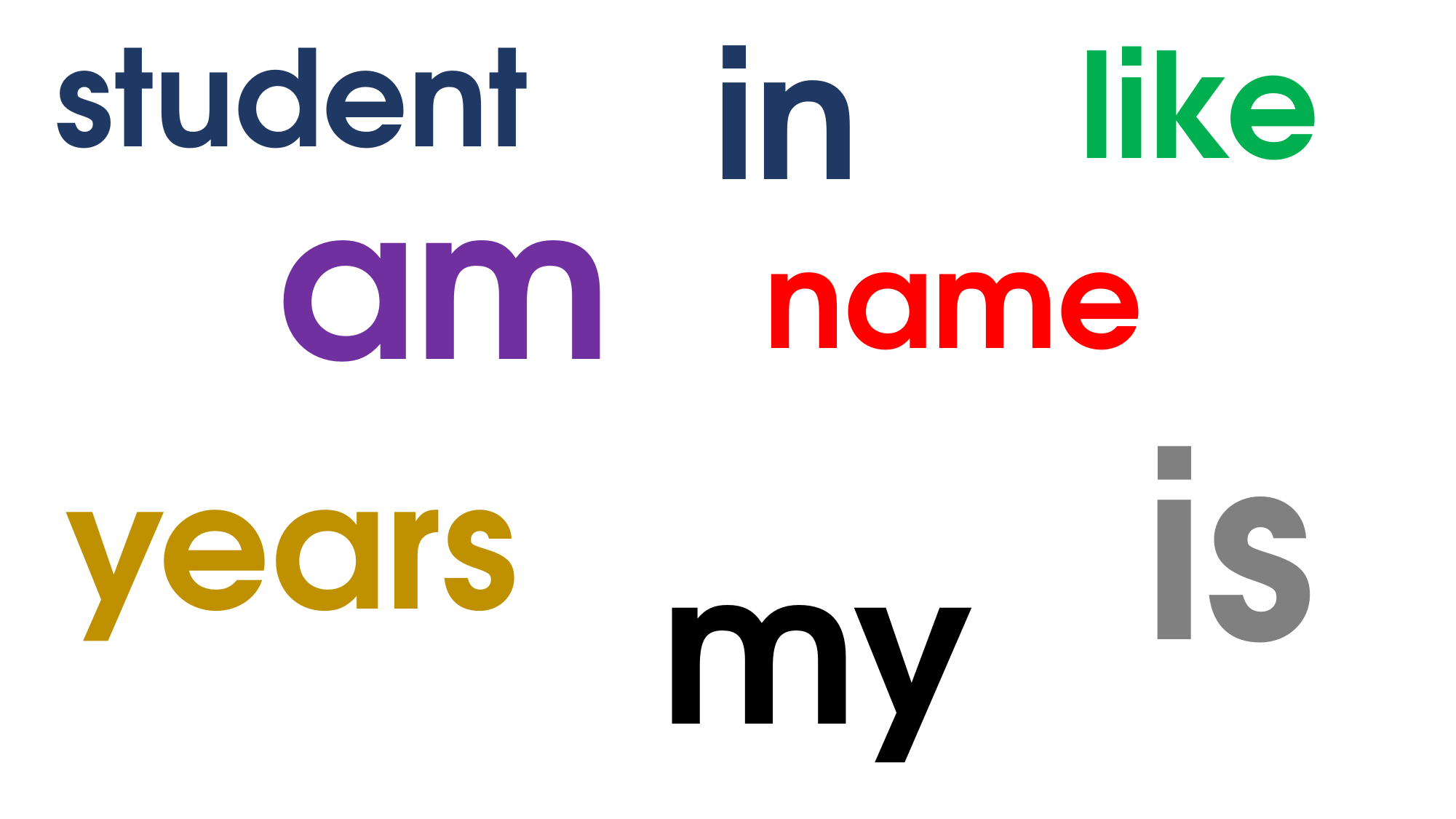

in
student
like
am
name
is
years
my